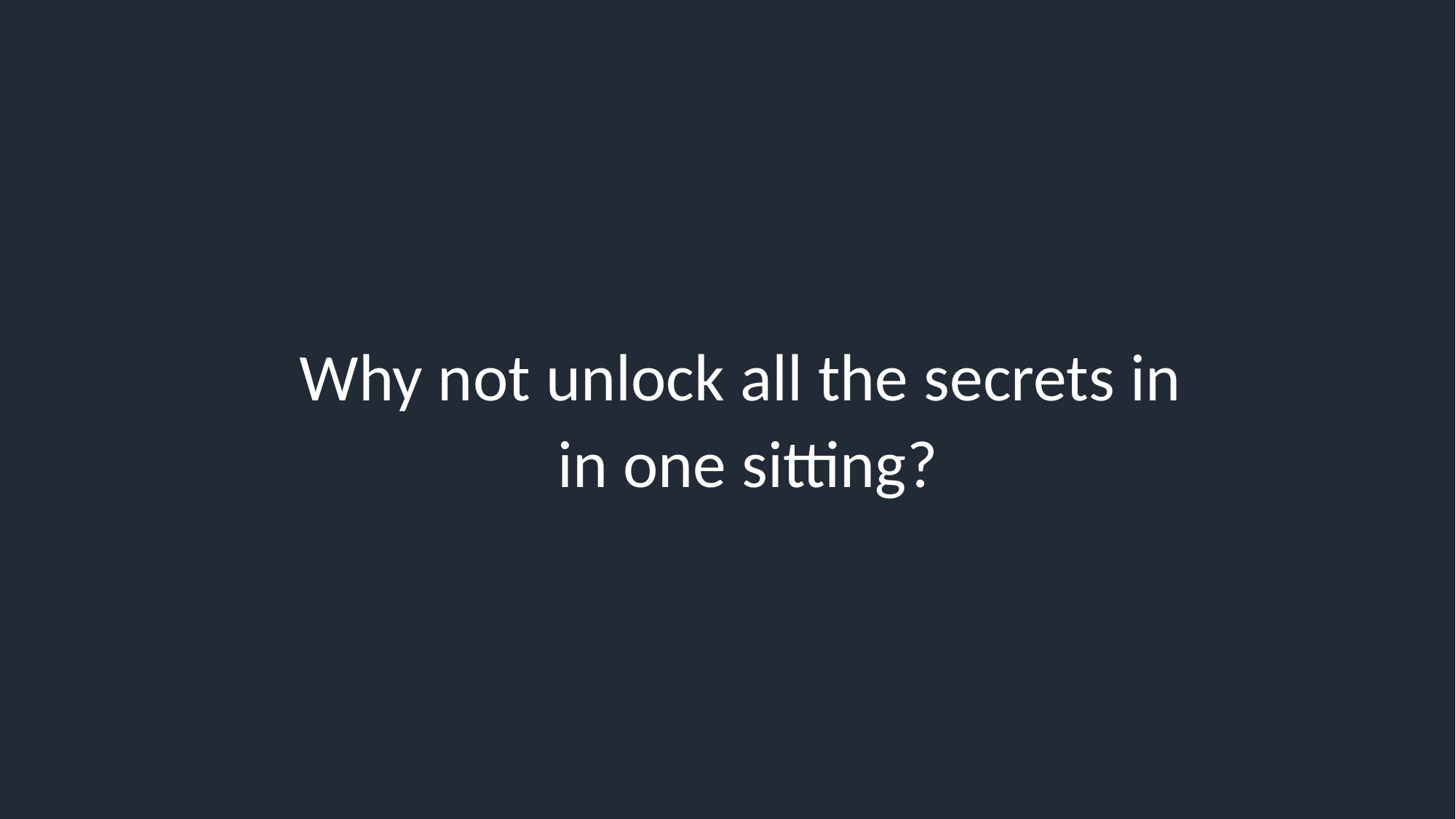

Why not unlock all the secrets in
in one sitting?